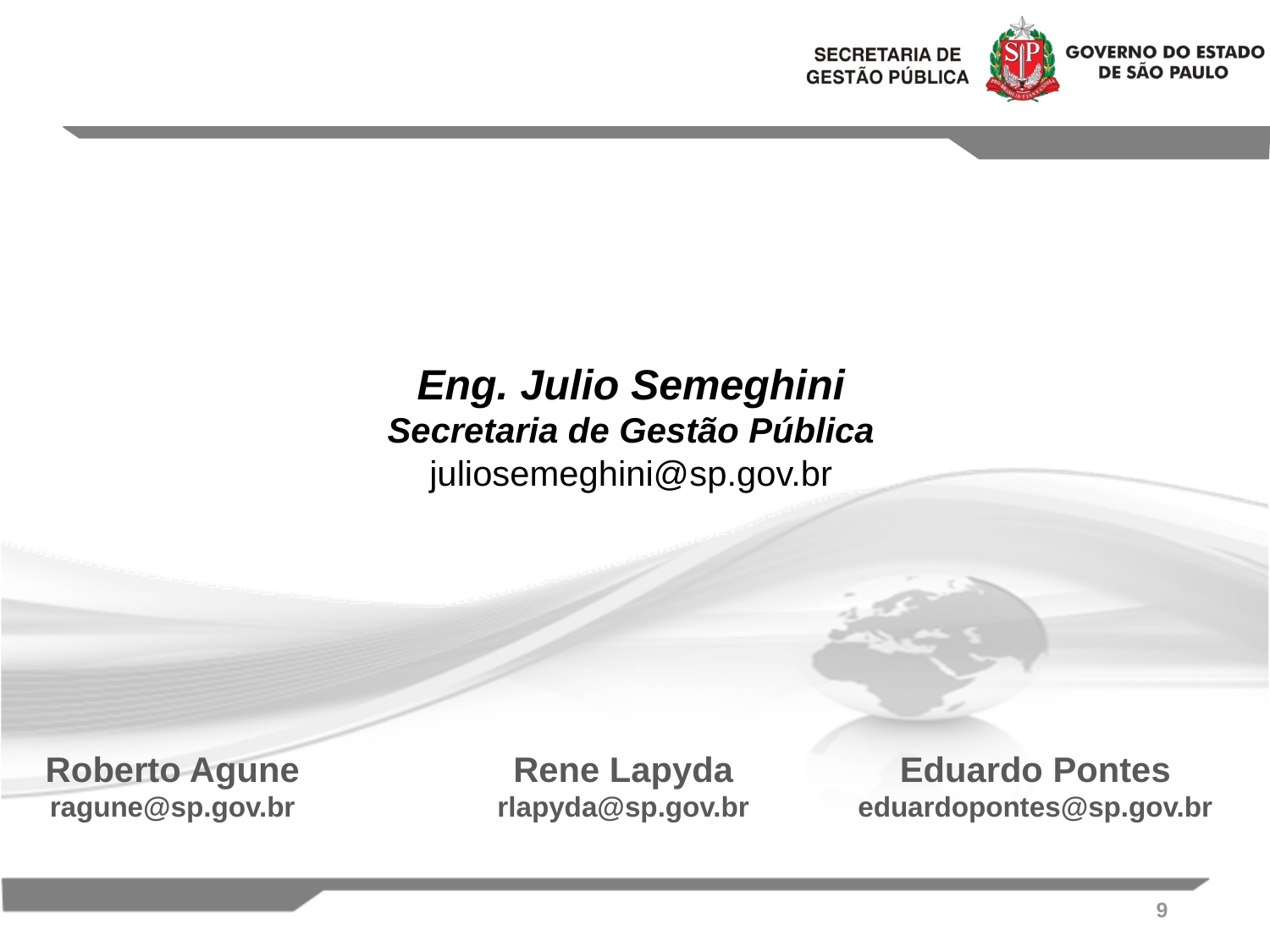

Eng. Julio Semeghini
Secretaria de Gestão Pública
juliosemeghini@sp.gov.br

Roberto Agune
ragune@sp.gov.br
Rene Lapyda
rlapyda@sp.gov.br
Eduardo Pontes
eduardopontes@sp.gov.br